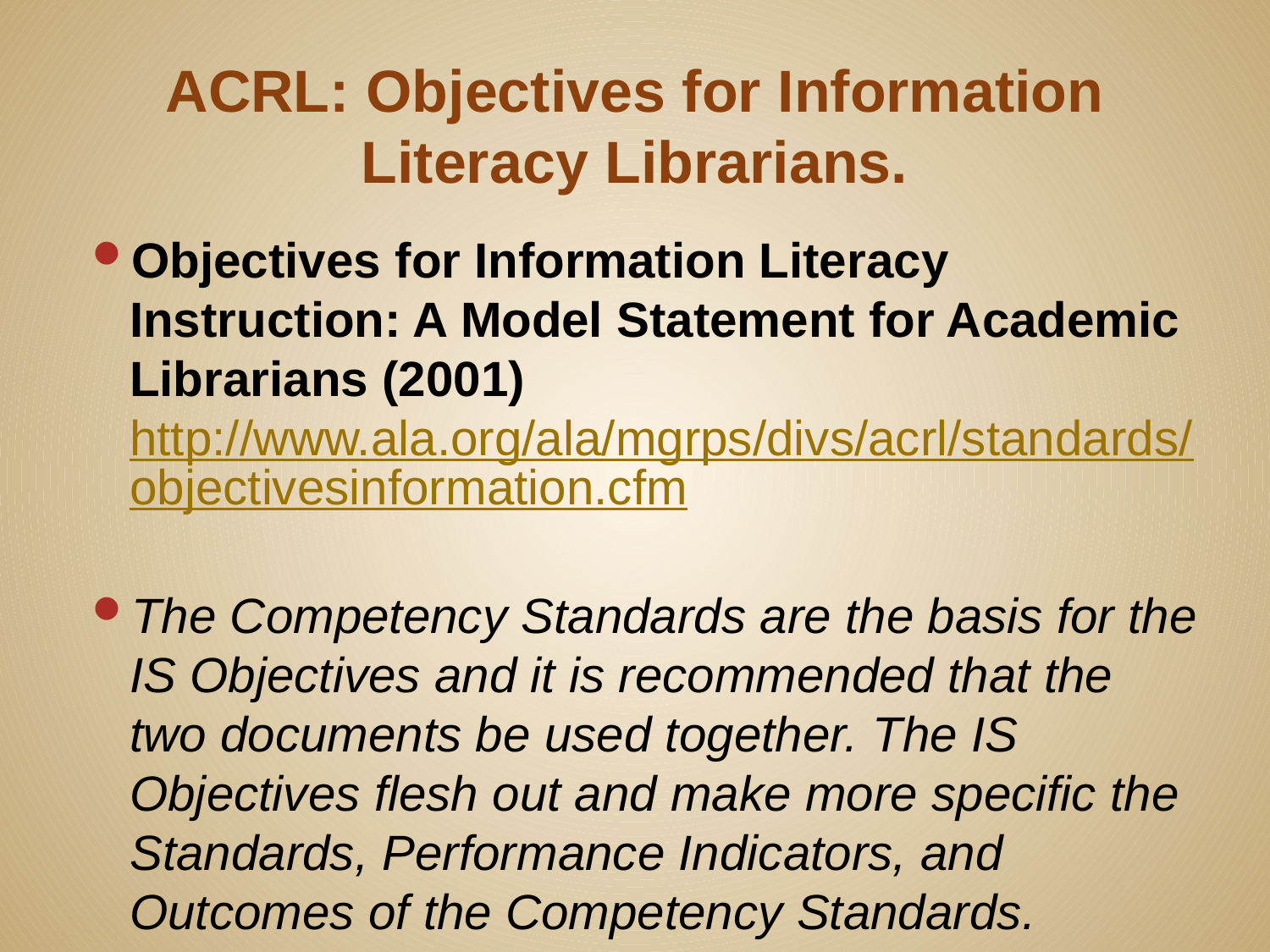

# ACRL: Objectives for Information Literacy Librarians.
Objectives for Information Literacy Instruction: A Model Statement for Academic Librarians (2001)
http://www.ala.org/ala/mgrps/divs/acrl/standards/objectivesinformation.cfm
The Competency Standards are the basis for the IS Objectives and it is recommended that the two documents be used together. The IS Objectives flesh out and make more specific the Standards, Performance Indicators, and Outcomes of the Competency Standards.